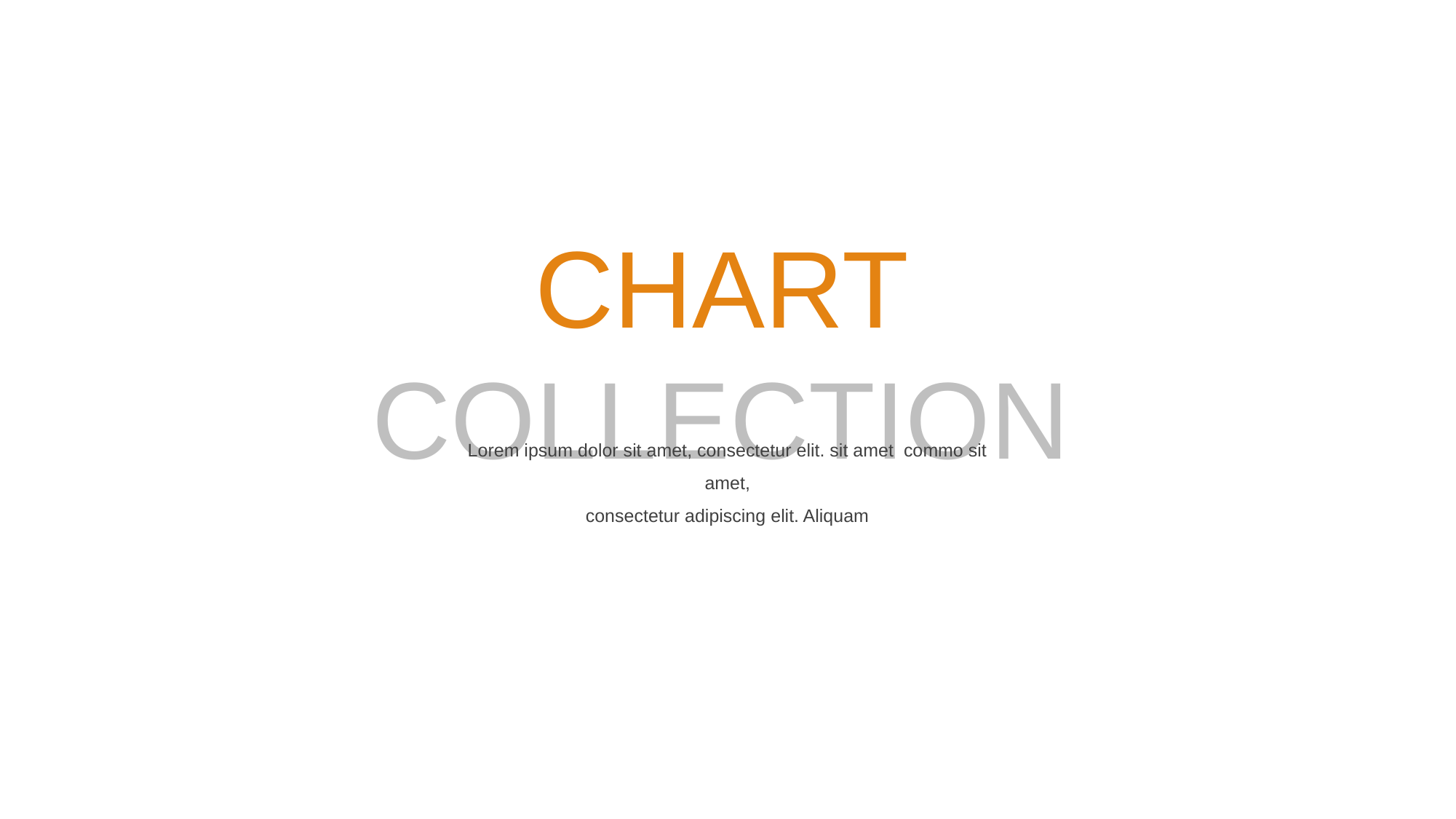

CHART COLLECTION
Lorem ipsum dolor sit amet, consectetur elit. sit amet  commo sit amet,
consectetur adipiscing elit. Aliquam